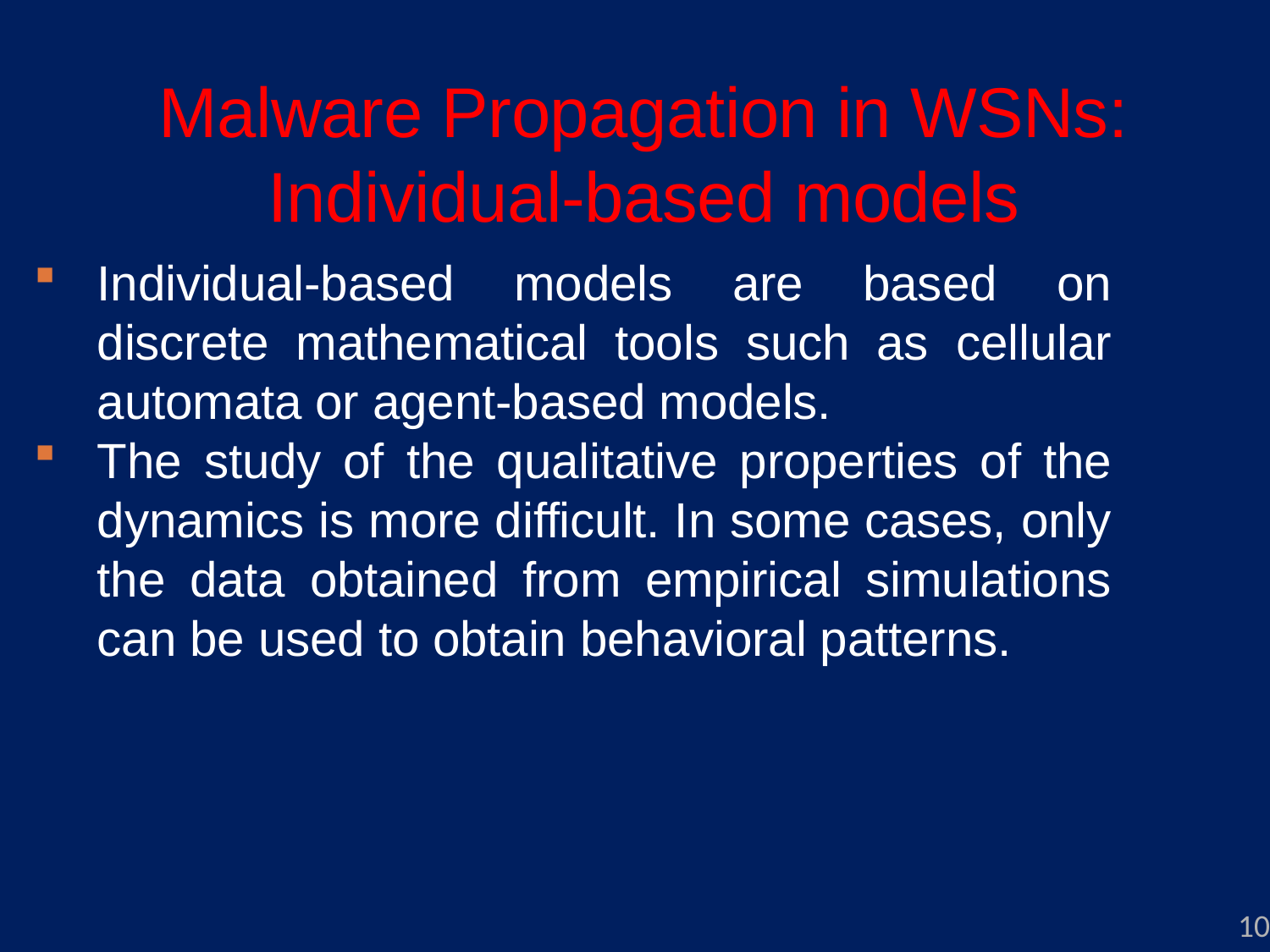

# Malware Propagation in WSNs: Individual-based models
Individual-based models are based on discrete mathematical tools such as cellular automata or agent-based models.
The study of the qualitative properties of the dynamics is more difficult. In some cases, only the data obtained from empirical simulations can be used to obtain behavioral patterns.
10